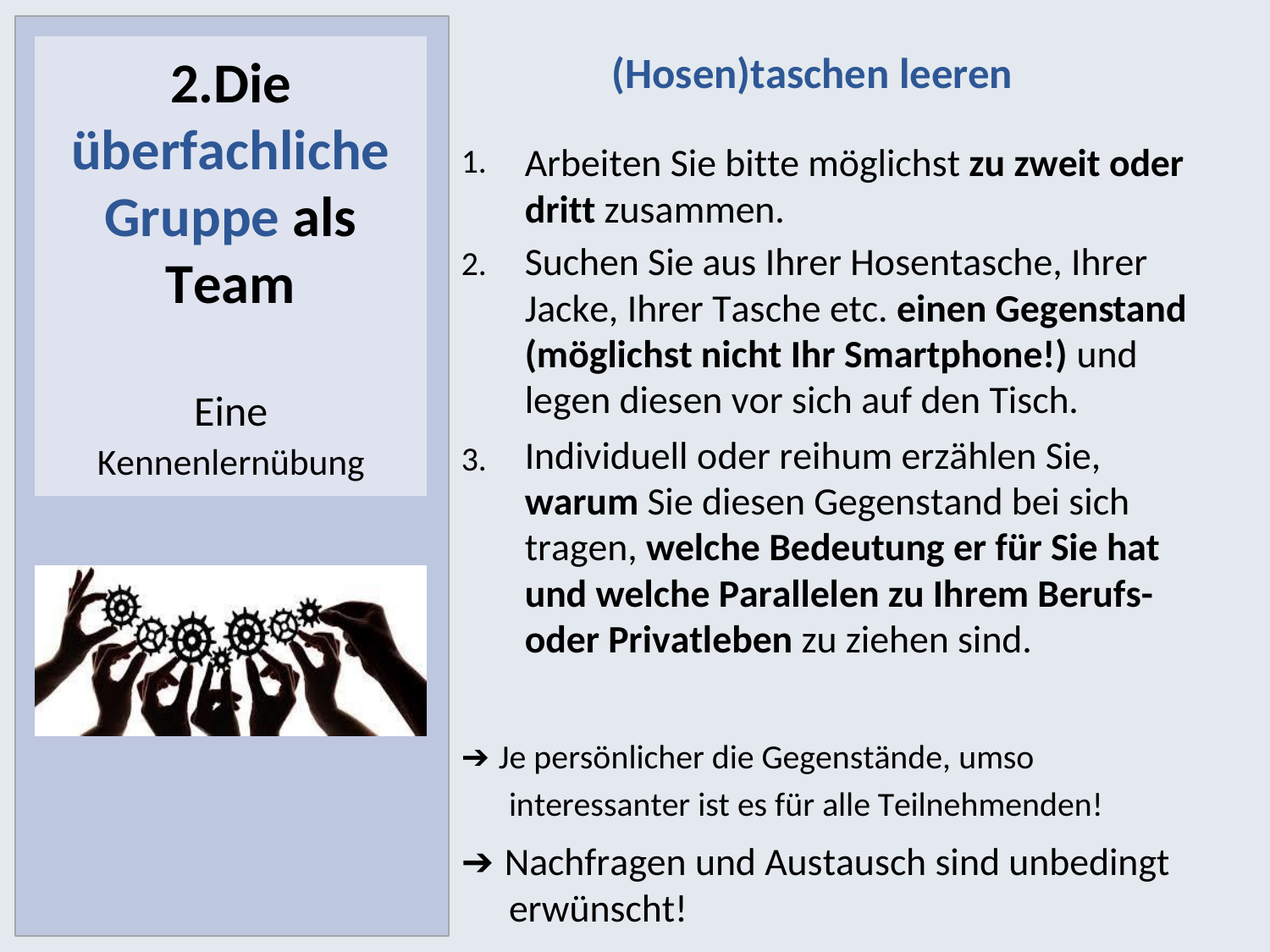

2.Die überfachliche Gruppe als Team
Eine
Kennenlernübung

(Hosen)taschen leeren
Arbeiten Sie bitte möglichst zu zweit oder dritt zusammen.
Suchen Sie aus Ihrer Hosentasche, Ihrer Jacke, Ihrer Tasche etc. einen Gegenstand (möglichst nicht Ihr Smartphone!) und legen diesen vor sich auf den Tisch.
Individuell oder reihum erzählen Sie, warum Sie diesen Gegenstand bei sich tragen, welche Bedeutung er für Sie hat und welche Parallelen zu Ihrem Berufs- oder Privatleben zu ziehen sind.
1.
2.
3.

➔ Je persönlicher die Gegenstände, umso
interessanter ist es für alle Teilnehmenden!
➔ Nachfragen und Austausch sind unbedingt erwünscht!